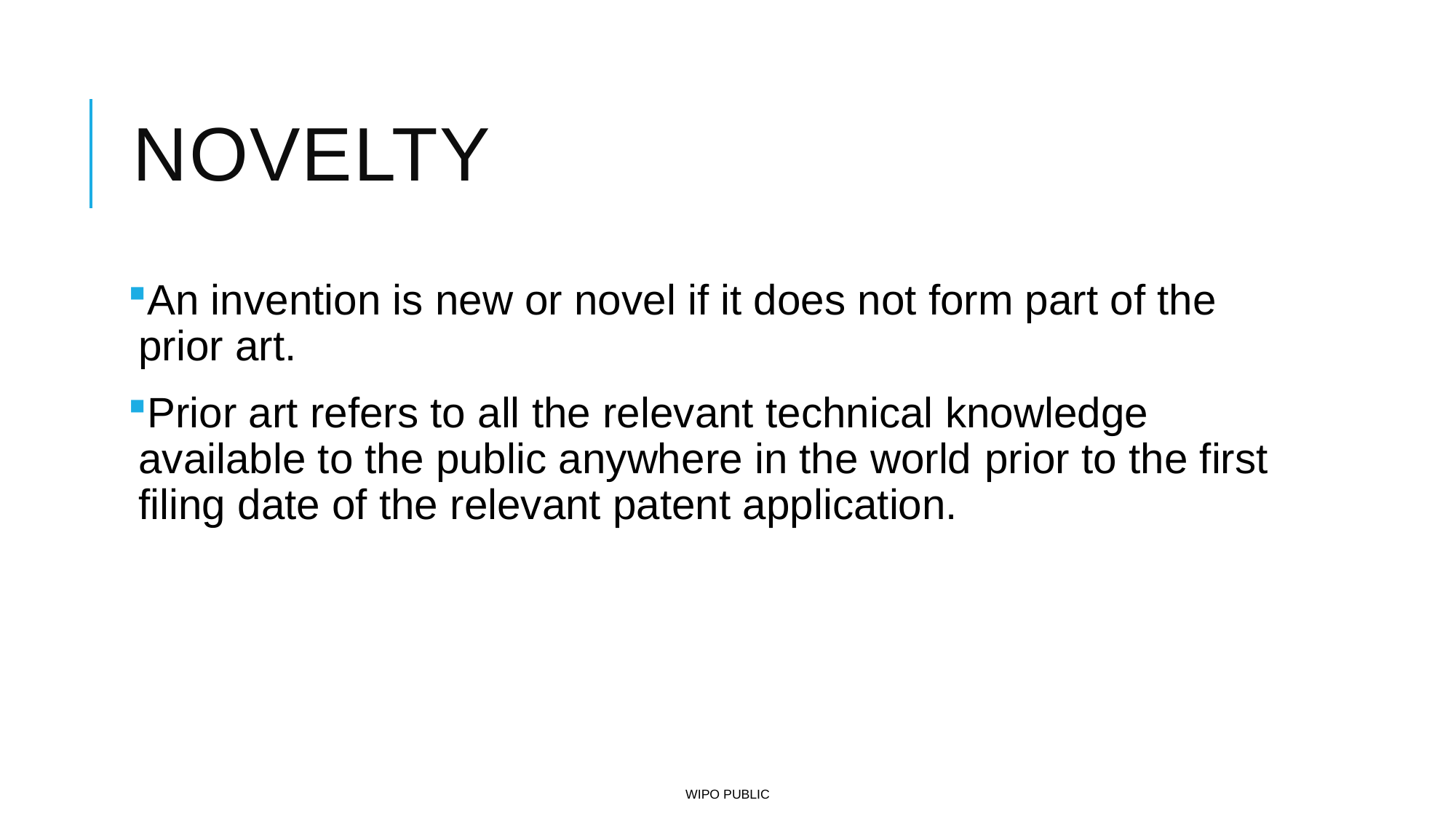

# Novelty
An invention is new or novel if it does not form part of the prior art.
Prior art refers to all the relevant technical knowledge available to the public anywhere in the world prior to the first filing date of the relevant patent application.